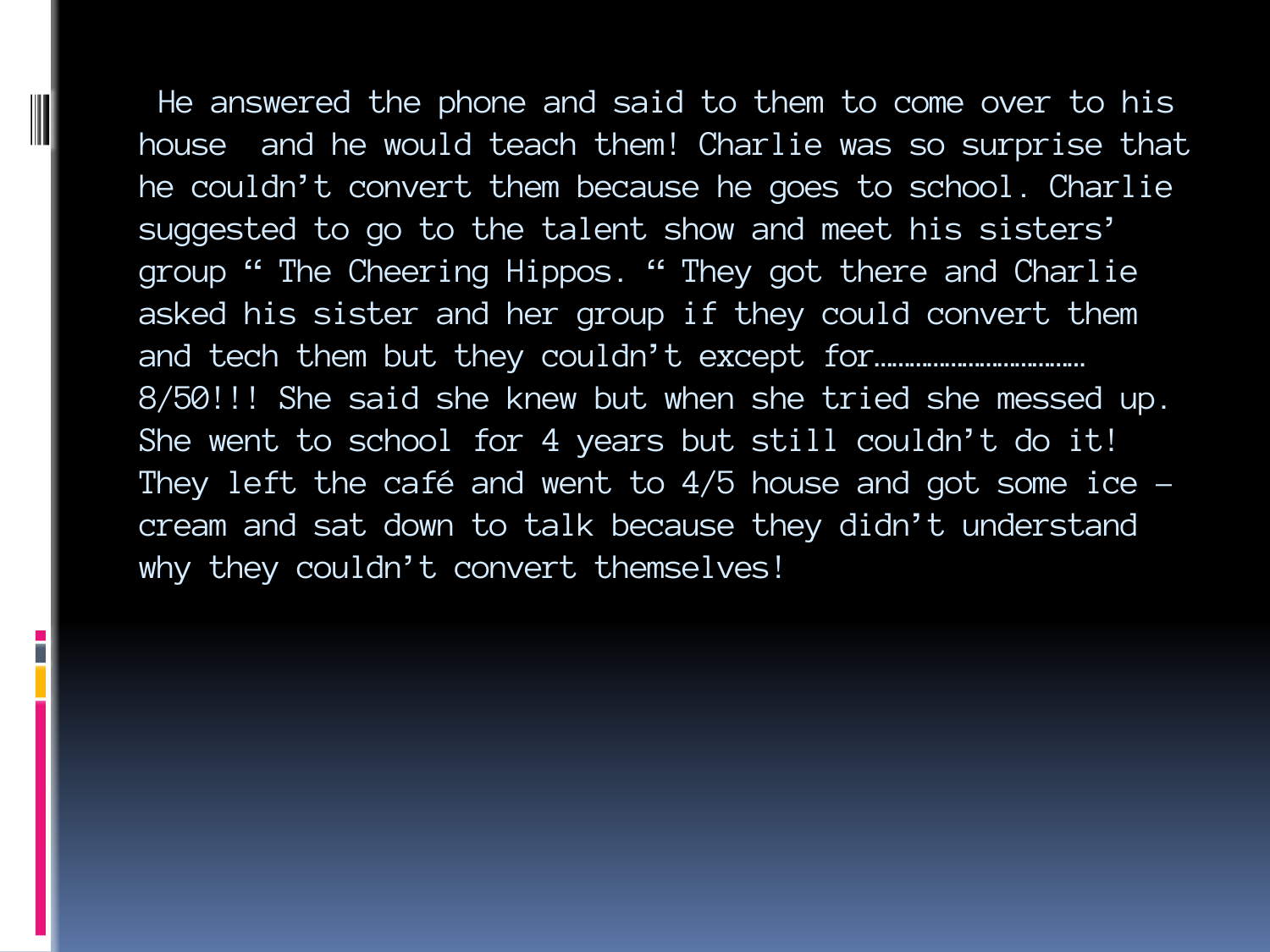

# He answered the phone and said to them to come over to his house  and he would teach them! Charlie was so surprise that he couldn’t convert them because he goes to school. Charlie suggested to go to the talent show and meet his sisters’ group “ The Cheering Hippos. “ They got there and Charlie asked his sister and her group if they could convert them and tech them but they couldn’t except for……………………………… 8/50!!! She said she knew but when she tried she messed up. She went to school for 4 years but still couldn’t do it! They left the café and went to 4/5 house and got some ice – cream and sat down to talk because they didn’t understand why they couldn’t convert themselves!